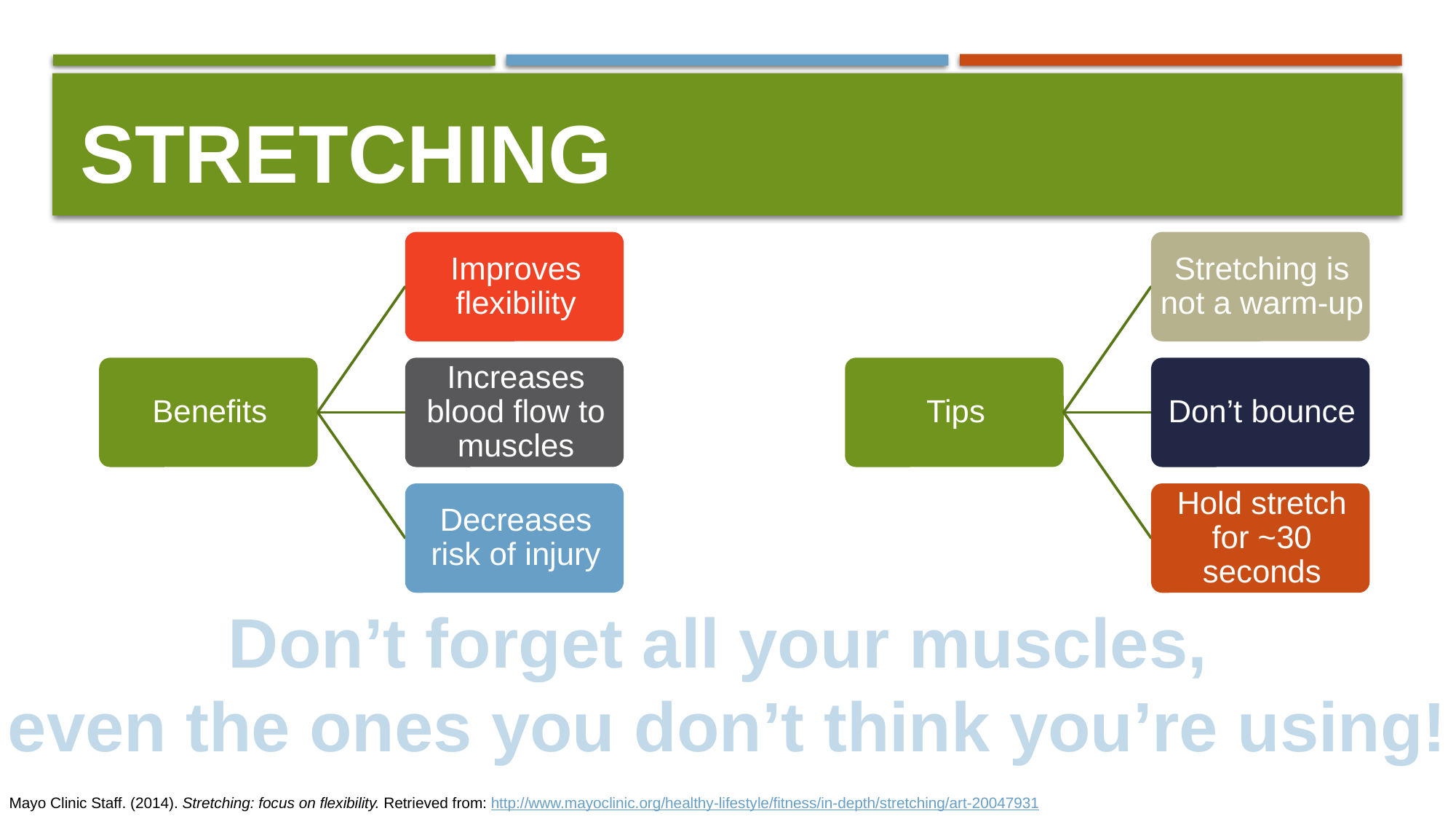

# Stretching
Benefits

Improves flexibility

Increases blood flow to muscles

Decreases risk of injury
Tips

Stretching is not a warm-up

Don’t bounce

Hold stretch for ~30 seconds
Don’t forget all your muscles,
even the ones you don’t think you’re using!
Mayo Clinic Staff. (2014). Stretching: focus on flexibility. Retrieved from: http://www.mayoclinic.org/healthy-lifestyle/fitness/in-depth/stretching/art-20047931